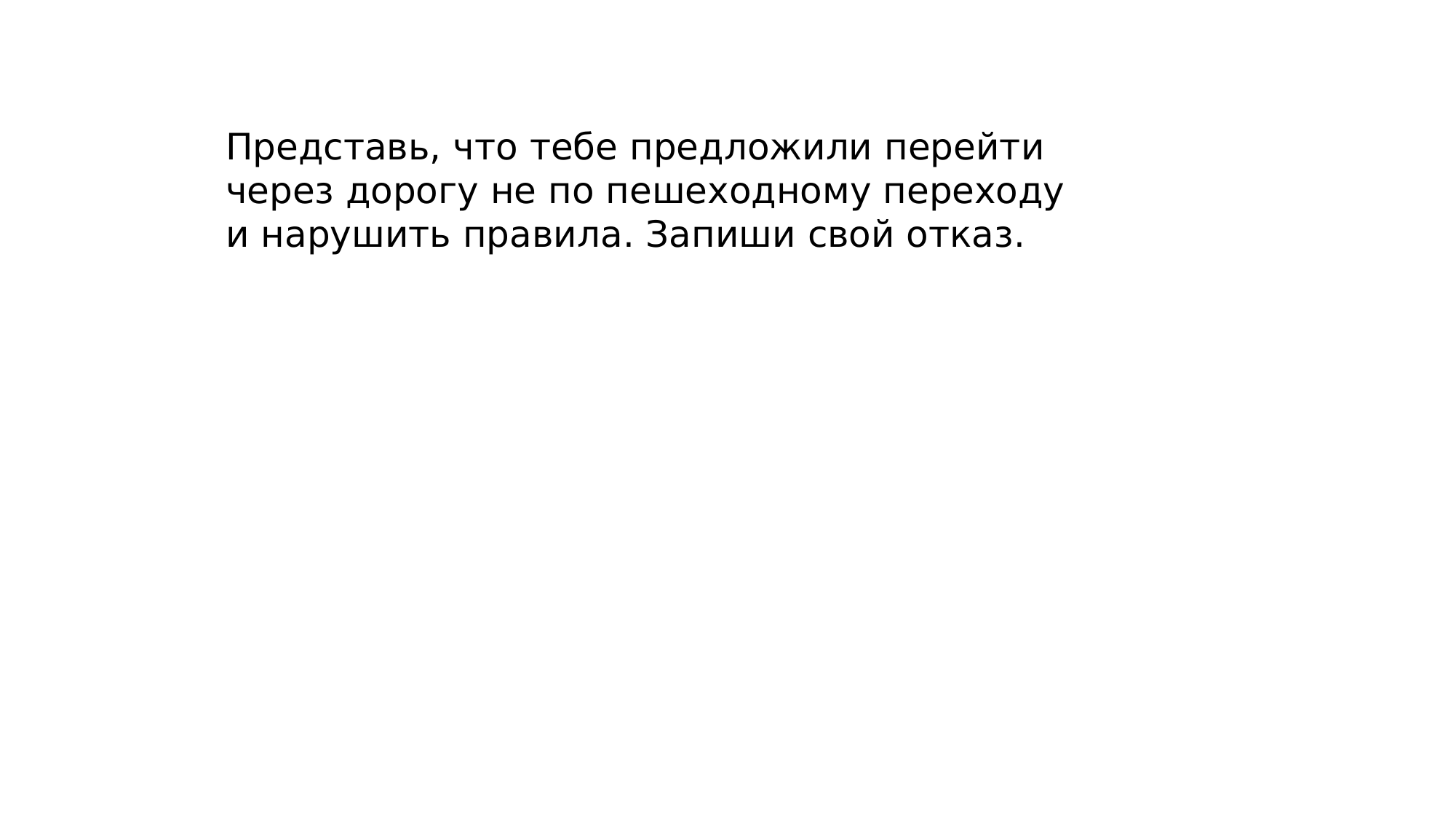

Представь, что тебе предложили перейти через дорогу не по пешеходному переходу и нарушить правила. Запиши свой отказ.